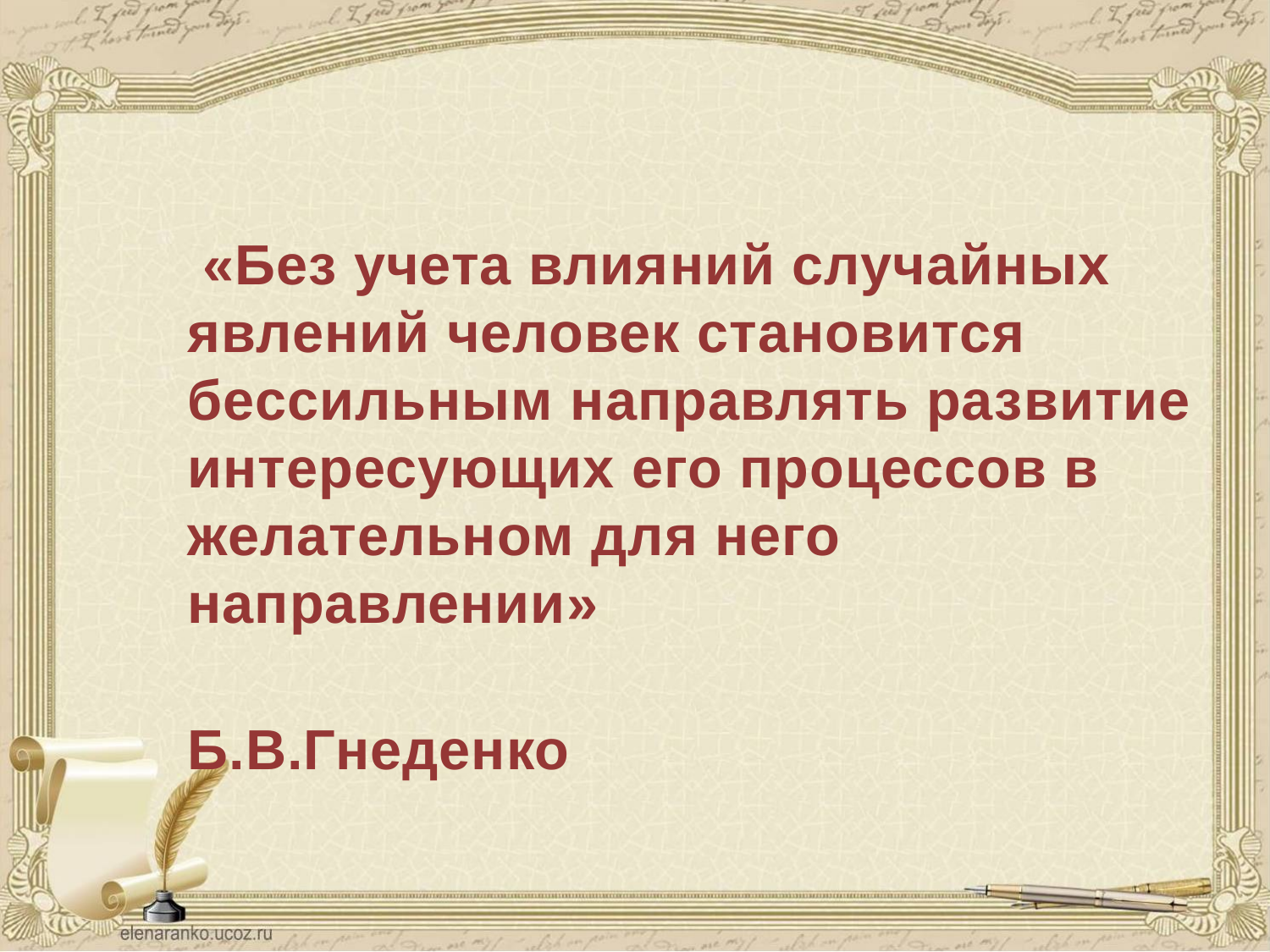

«Без учета влияний случайных явлений человек становится бессильным направлять развитие интересующих его процессов в желательном для него направлении»
                                            Б.В.Гнеденко